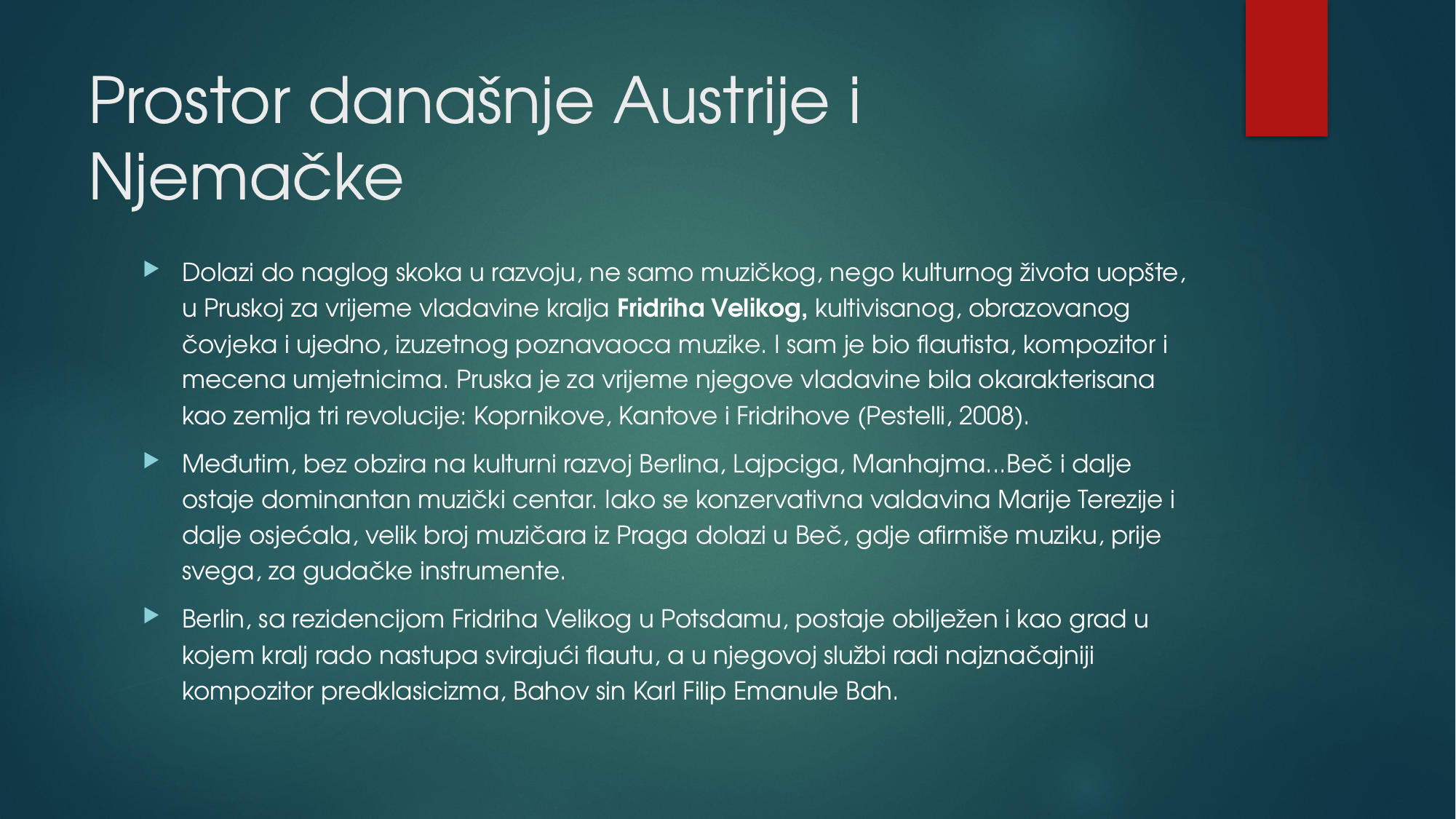

# Prostor današnje Austrije i Njemačke
Dolazi do naglog skoka u razvoju, ne samo muzičkog, nego kulturnog života uopšte, u Pruskoj za vrijeme vladavine kralja Fridriha Velikog, kultivisanog, obrazovanog čovjeka i ujedno, izuzetnog poznavaoca muzike. I sam je bio flautista, kompozitor i mecena umjetnicima. Pruska je za vrijeme njegove vladavine bila okarakterisana kao zemlja tri revolucije: Koprnikove, Kantove i Fridrihove (Pestelli, 2008).
Međutim, bez obzira na kulturni razvoj Berlina, Lajpciga, Manhajma...Beč i dalje ostaje dominantan muzički centar. Iako se konzervativna valdavina Marije Terezije i dalje osjećala, velik broj muzičara iz Praga dolazi u Beč, gdje afirmiše muziku, prije svega, za gudačke instrumente.
Berlin, sa rezidencijom Fridriha Velikog u Potsdamu, postaje obilježen i kao grad u kojem kralj rado nastupa svirajući flautu, a u njegovoj službi radi najznačajniji kompozitor predklasicizma, Bahov sin Karl Filip Emanule Bah.